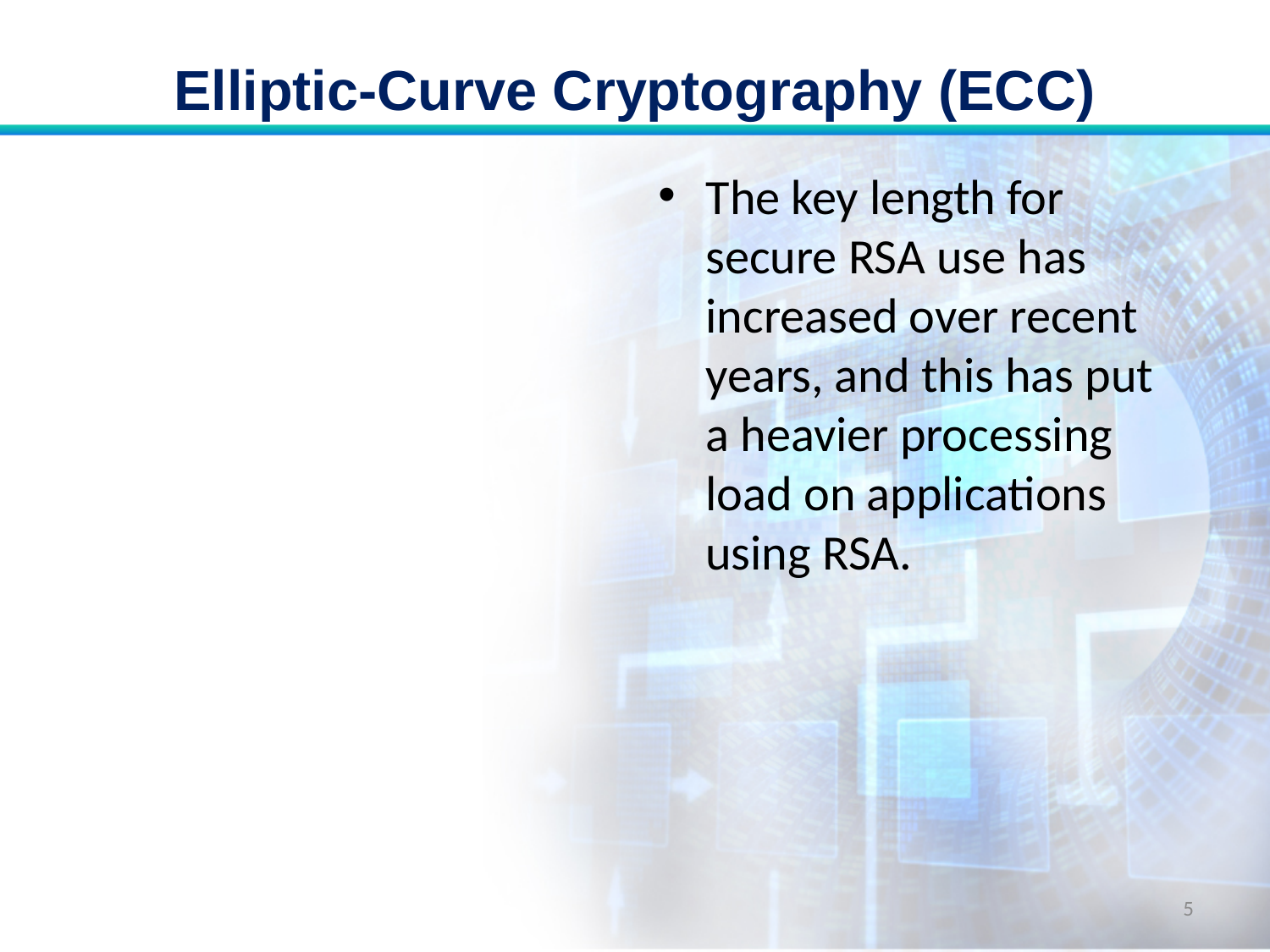

# Elliptic-Curve Cryptography (ECC)
The key length for secure RSA use has increased over recent years, and this has put a heavier processing load on applications using RSA.
5